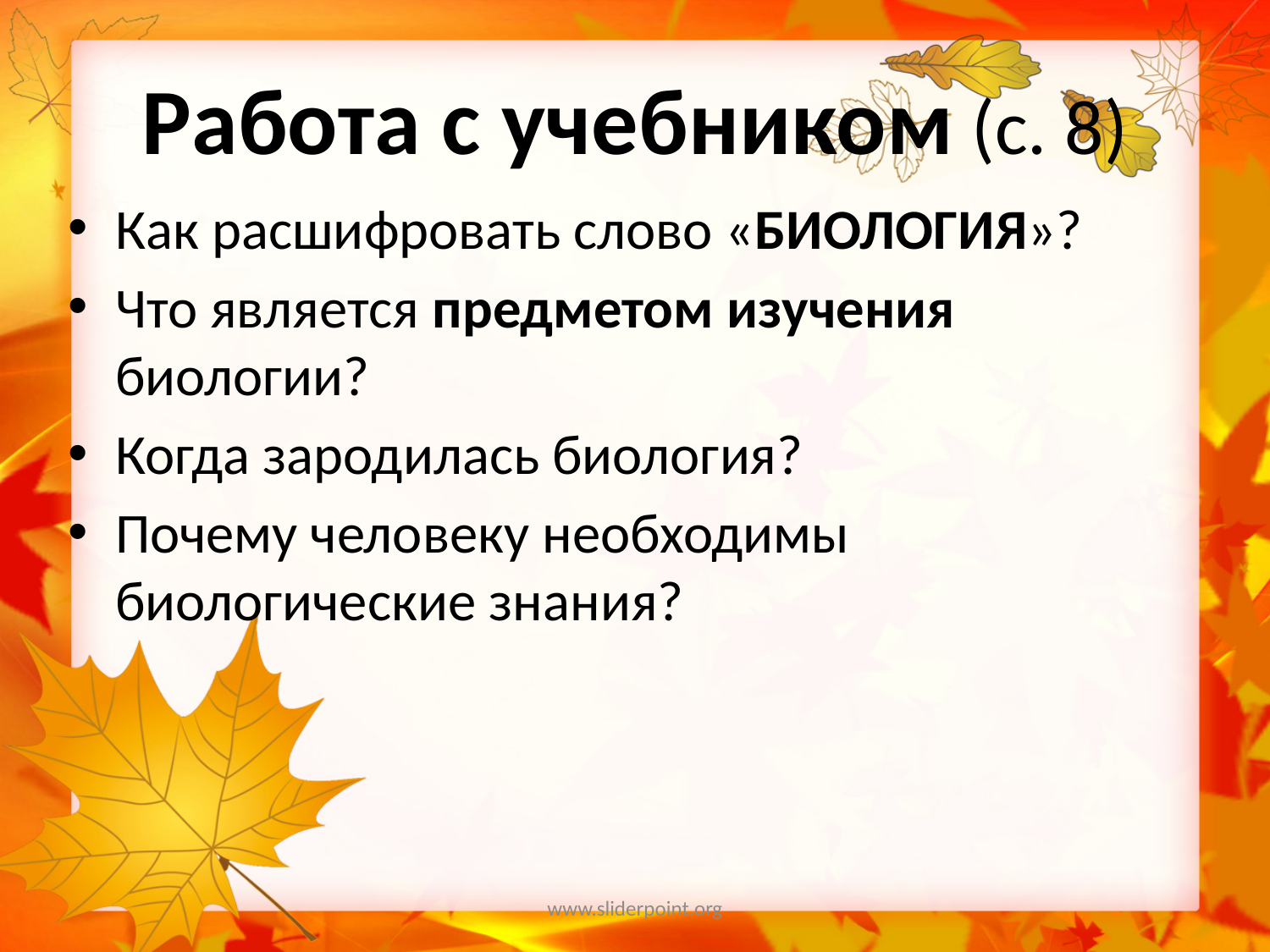

# Работа с учебником (с. 8)
Как расшифровать слово «БИОЛОГИЯ»?
Что является предметом изучения биологии?
Когда зародилась биология?
Почему человеку необходимы биологические знания?

www.sliderpoint.org